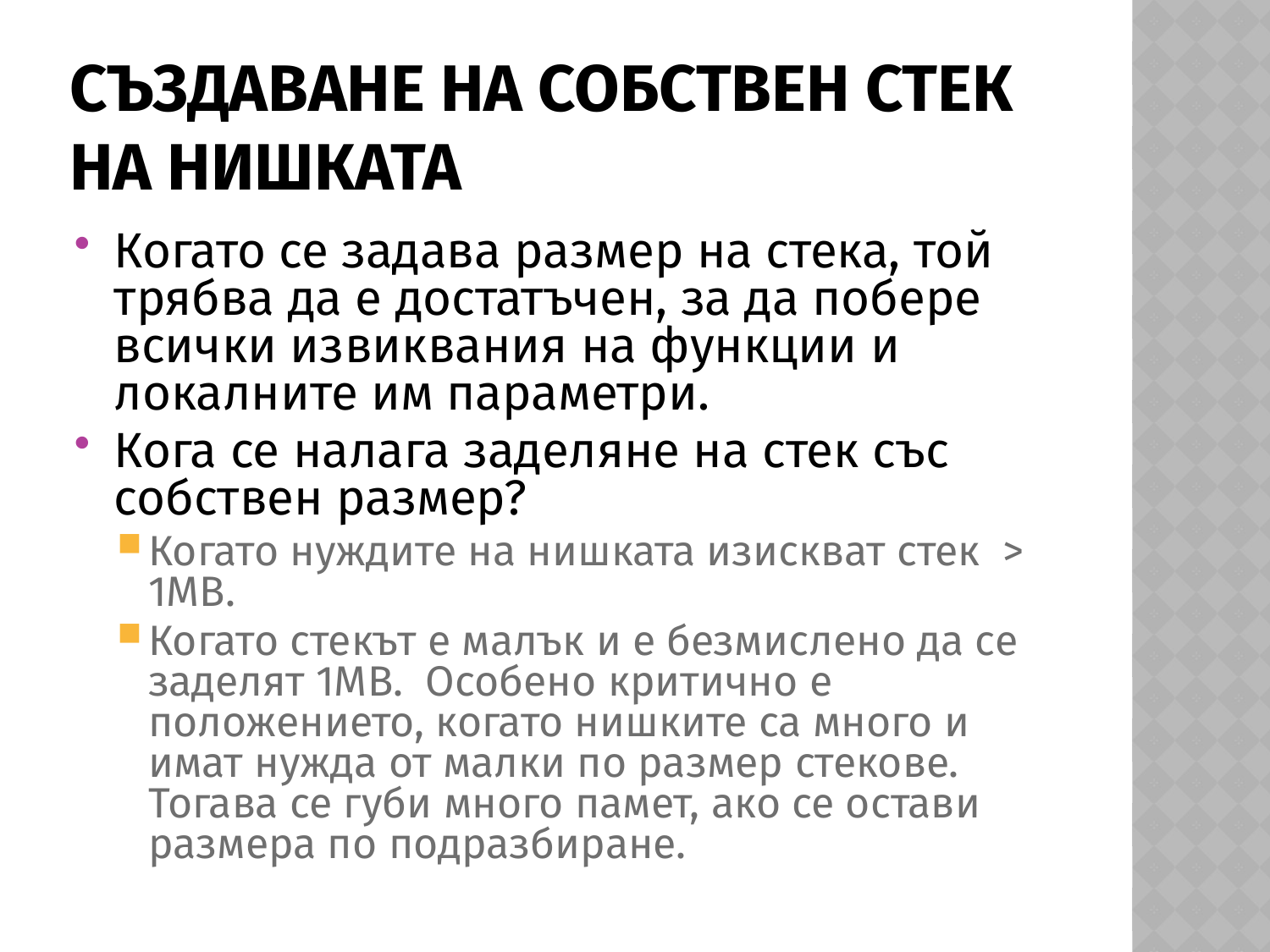

# Създаване на собствен стек на нишката
Когато се задава размер на стека, той трябва да е достатъчен, за да побере всички извиквания на функции и локалните им параметри.
Кога се налага заделяне на стек със собствен размер?
Когато нуждите на нишката изискват стек  > 1МВ.
Когато стекът е малък и е безмислено да се заделят 1МВ.  Особено критично е положението, когато нишките са много и имат нужда от малки по размер стекове. Тогава се губи много памет, ако се остави размера по подразбиране.